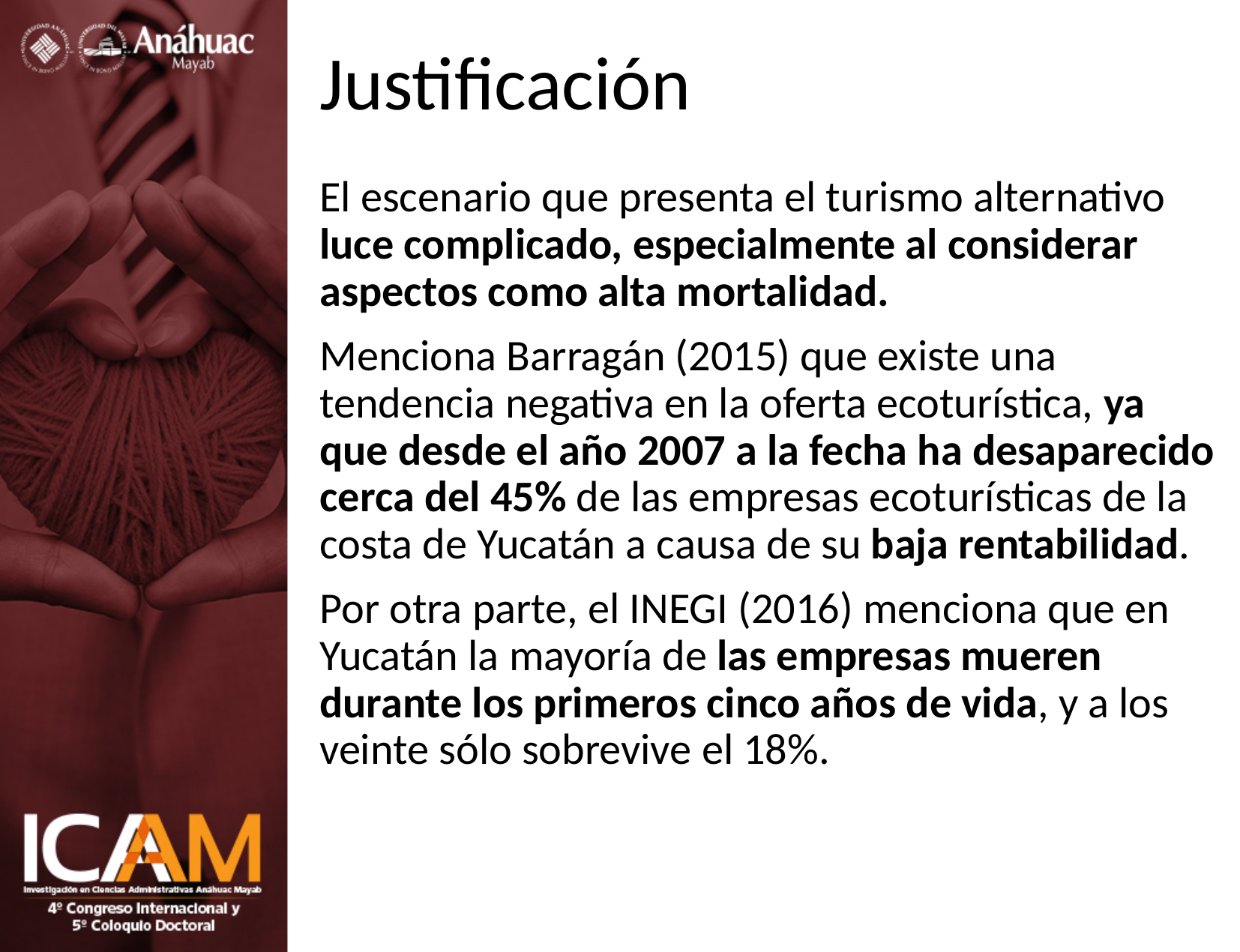

# Justificación
El escenario que presenta el turismo alternativo luce complicado, especialmente al considerar aspectos como alta mortalidad.
Menciona Barragán (2015) que existe una tendencia negativa en la oferta ecoturística, ya que desde el año 2007 a la fecha ha desaparecido cerca del 45% de las empresas ecoturísticas de la costa de Yucatán a causa de su baja rentabilidad.
Por otra parte, el INEGI (2016) menciona que en Yucatán la mayoría de las empresas mueren durante los primeros cinco años de vida, y a los veinte sólo sobrevive el 18%.